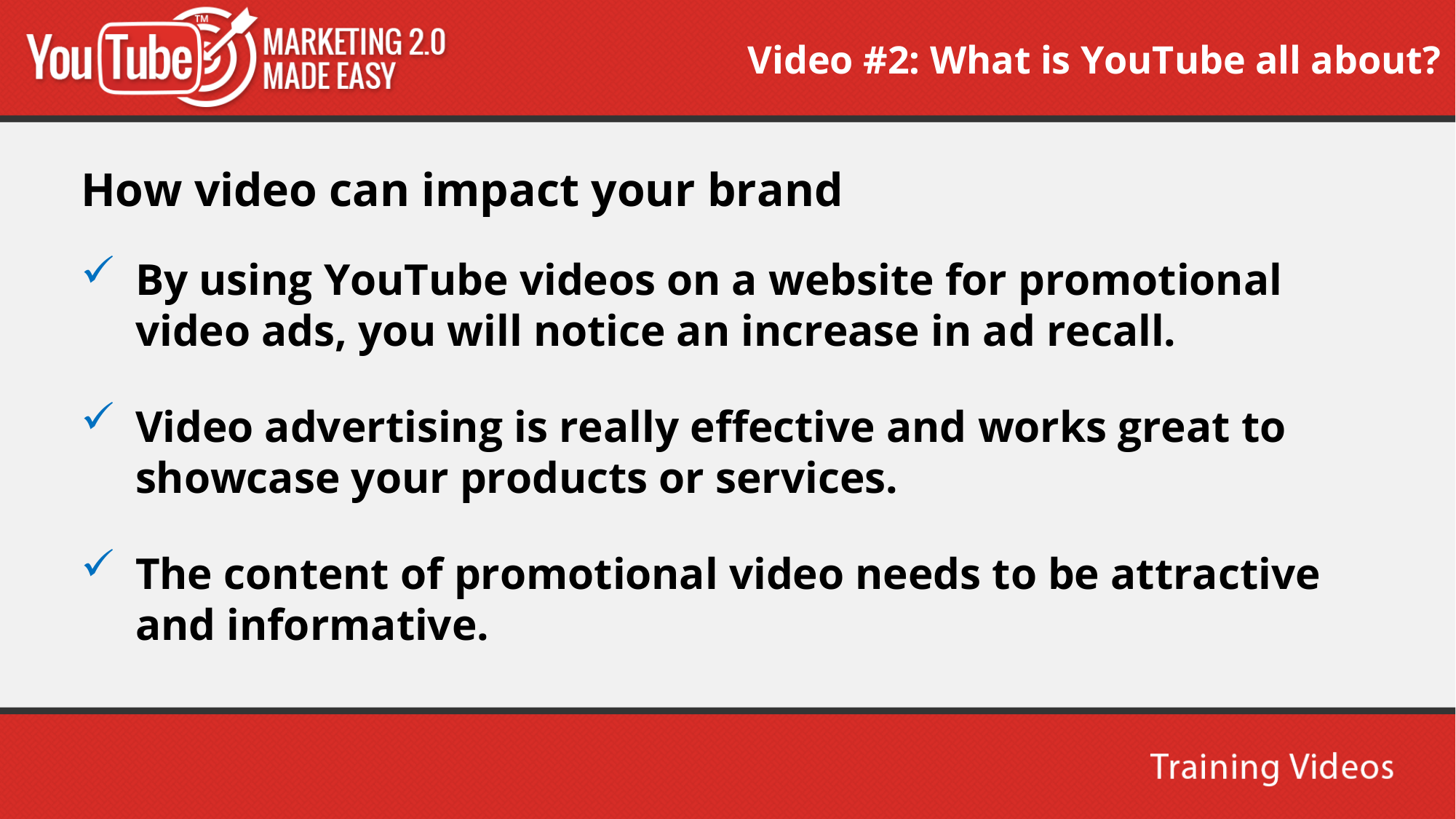

Video #2: What is YouTube all about?
How video can impact your brand
By using YouTube videos on a website for promotional video ads, you will notice an increase in ad recall.
Video advertising is really effective and works great to showcase your products or services.
The content of promotional video needs to be attractive and informative.